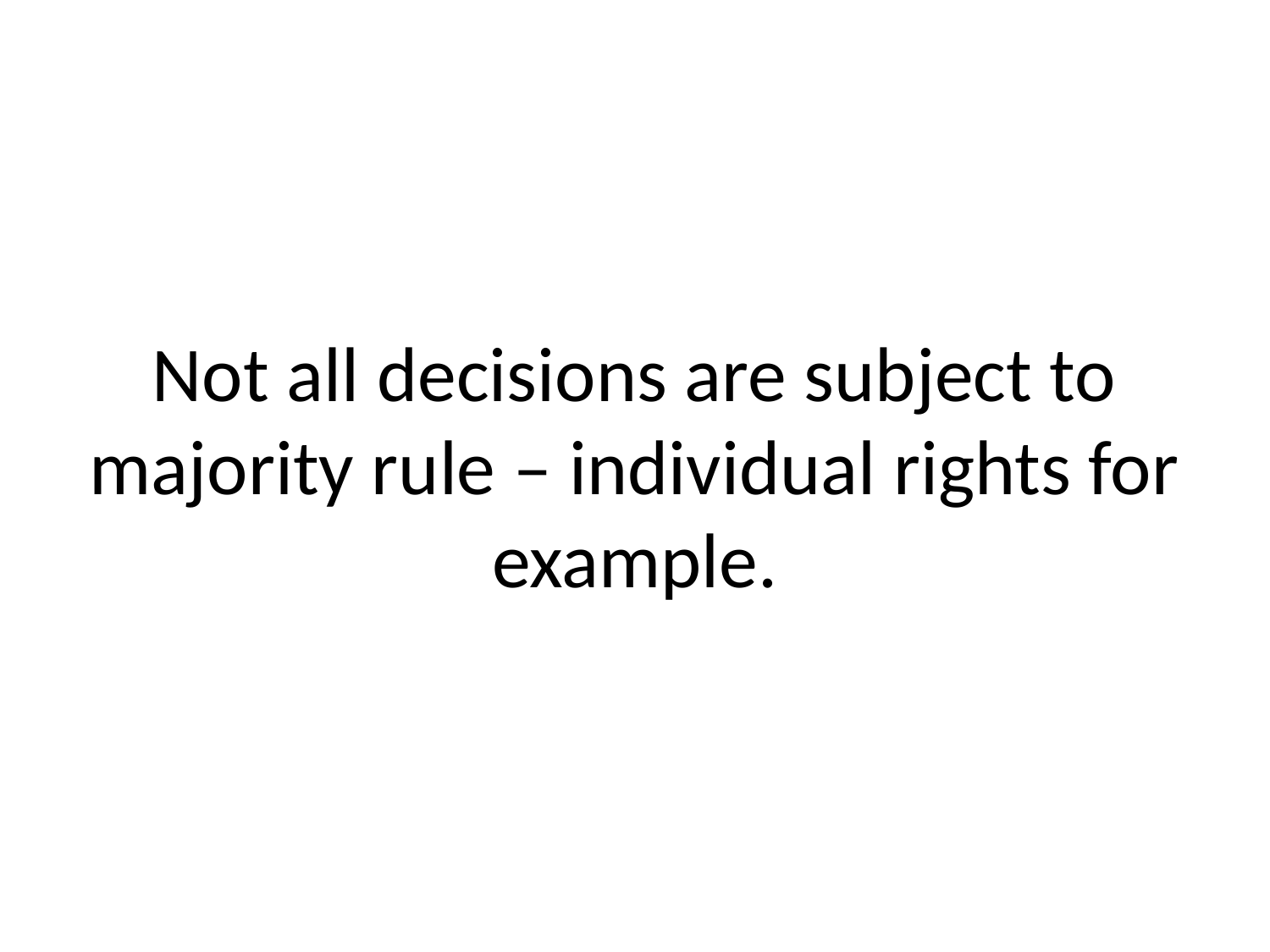

# Not all decisions are subject to majority rule – individual rights for example.